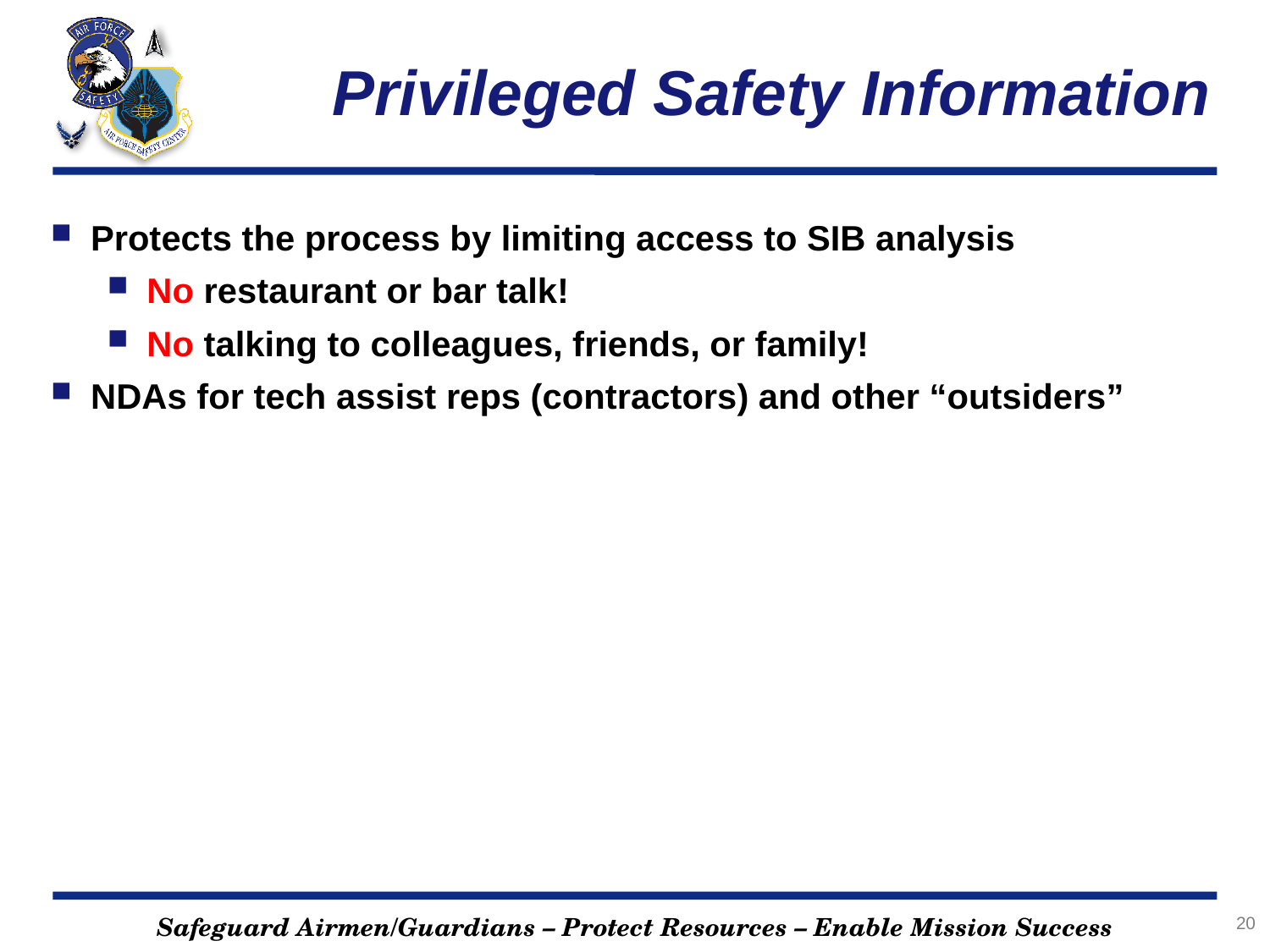

# Privileged Safety Information
Protects the process by limiting access to SIB analysis
No restaurant or bar talk!
No talking to colleagues, friends, or family!
NDAs for tech assist reps (contractors) and other “outsiders”
20